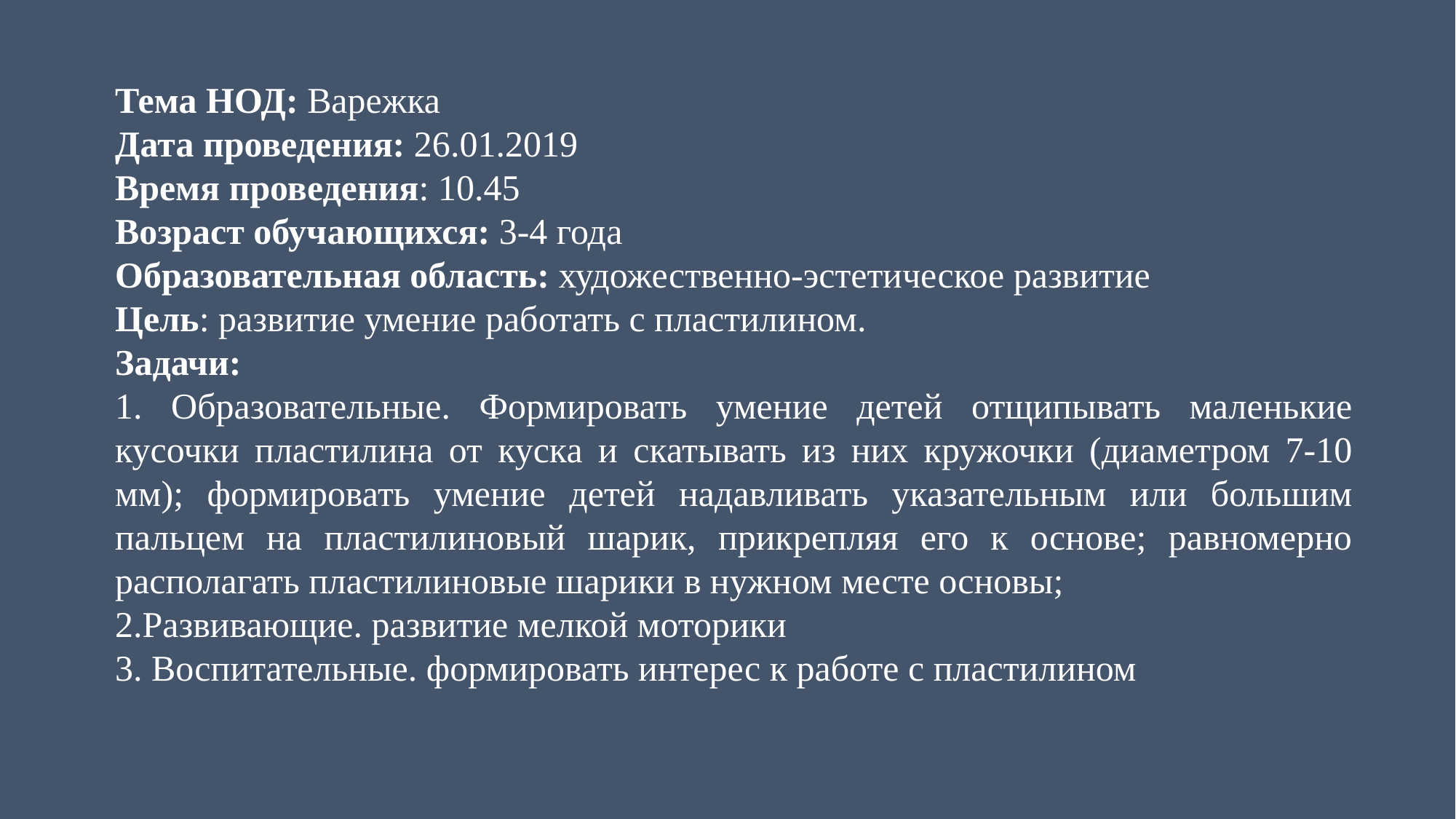

Тема НОД: Варежка
Дата проведения: 26.01.2019
Время проведения: 10.45
Возраст обучающихся: 3-4 года
Образовательная область: художественно-эстетическое развитие
Цель: развитие умение работать с пластилином.
Задачи:
1. Образовательные. Формировать умение детей отщипывать маленькие кусочки пластилина от куска и скатывать из них кружочки (диаметром 7-10 мм); формировать умение детей надавливать указательным или большим пальцем на пластилиновый шарик, прикрепляя его к основе; равномерно располагать пластилиновые шарики в нужном месте основы;
2.Развивающие. развитие мелкой моторики
3. Воспитательные. формировать интерес к работе с пластилином